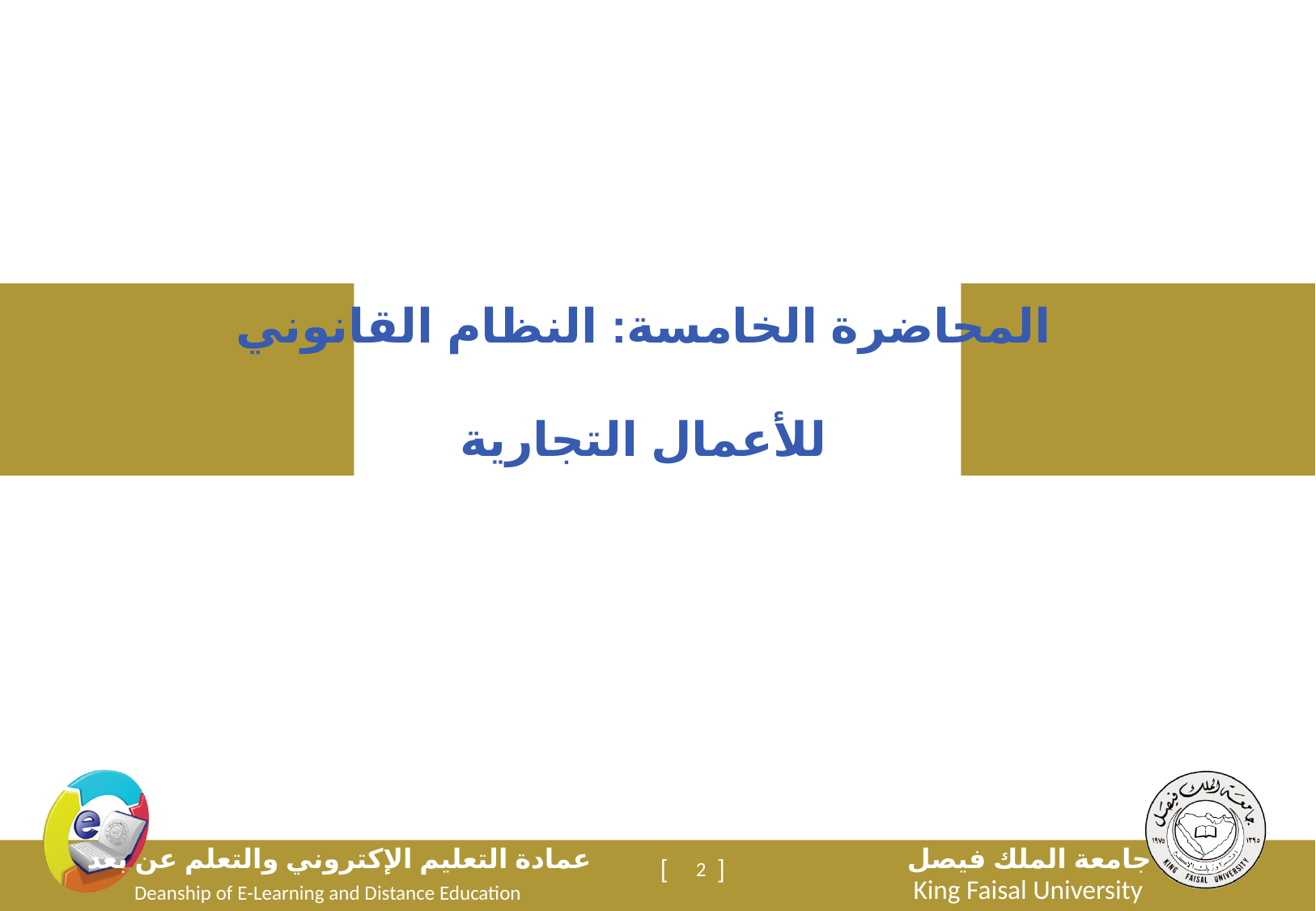

# المحاضرة الخامسة: النظام القانوني للأعمال التجارية
2